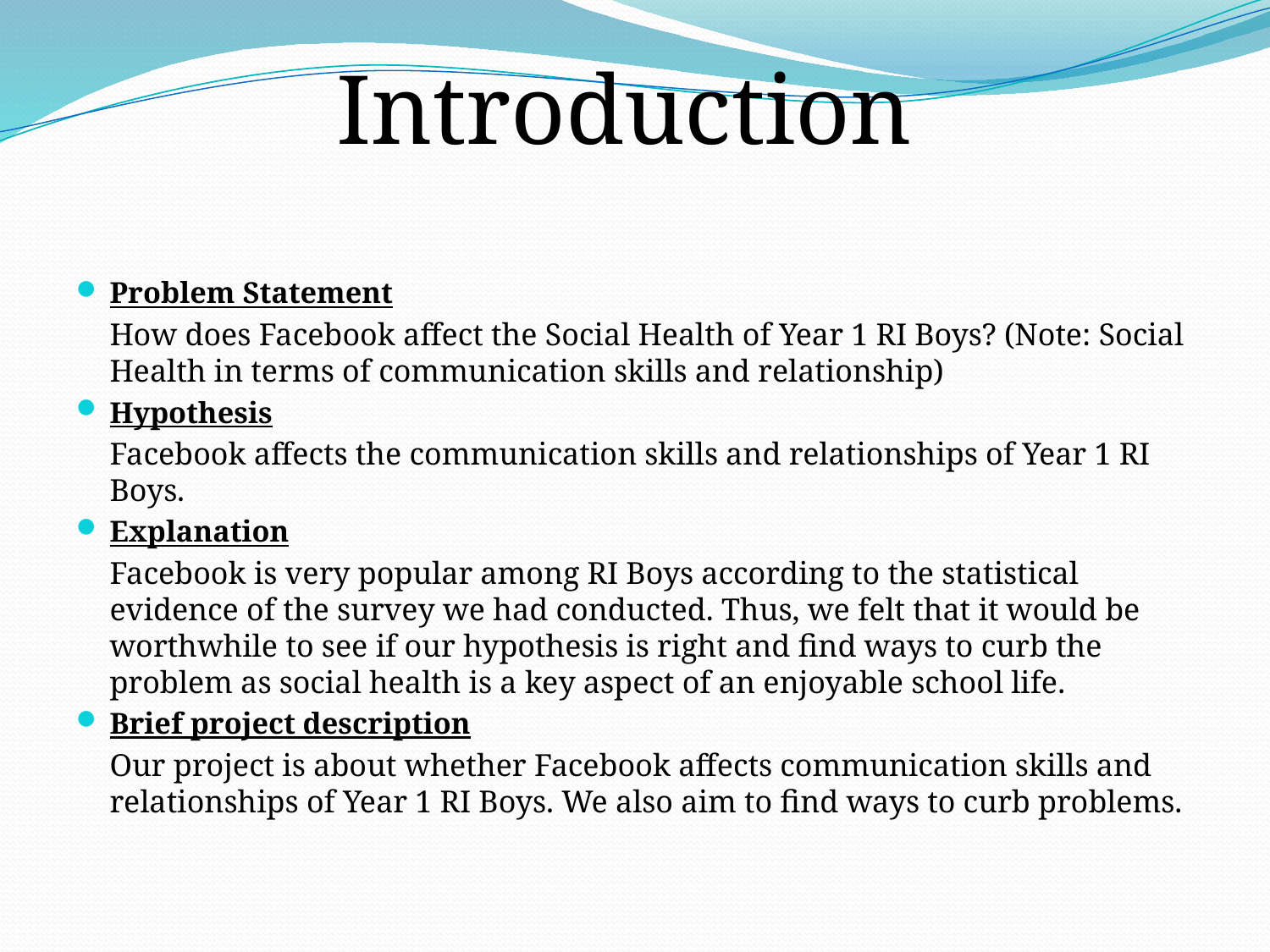

Introduction
Problem Statement
	How does Facebook affect the Social Health of Year 1 RI Boys? (Note: Social Health in terms of communication skills and relationship)
Hypothesis
	Facebook affects the communication skills and relationships of Year 1 RI Boys.
Explanation
	Facebook is very popular among RI Boys according to the statistical evidence of the survey we had conducted. Thus, we felt that it would be worthwhile to see if our hypothesis is right and find ways to curb the problem as social health is a key aspect of an enjoyable school life.
Brief project description
	Our project is about whether Facebook affects communication skills and relationships of Year 1 RI Boys. We also aim to find ways to curb problems.